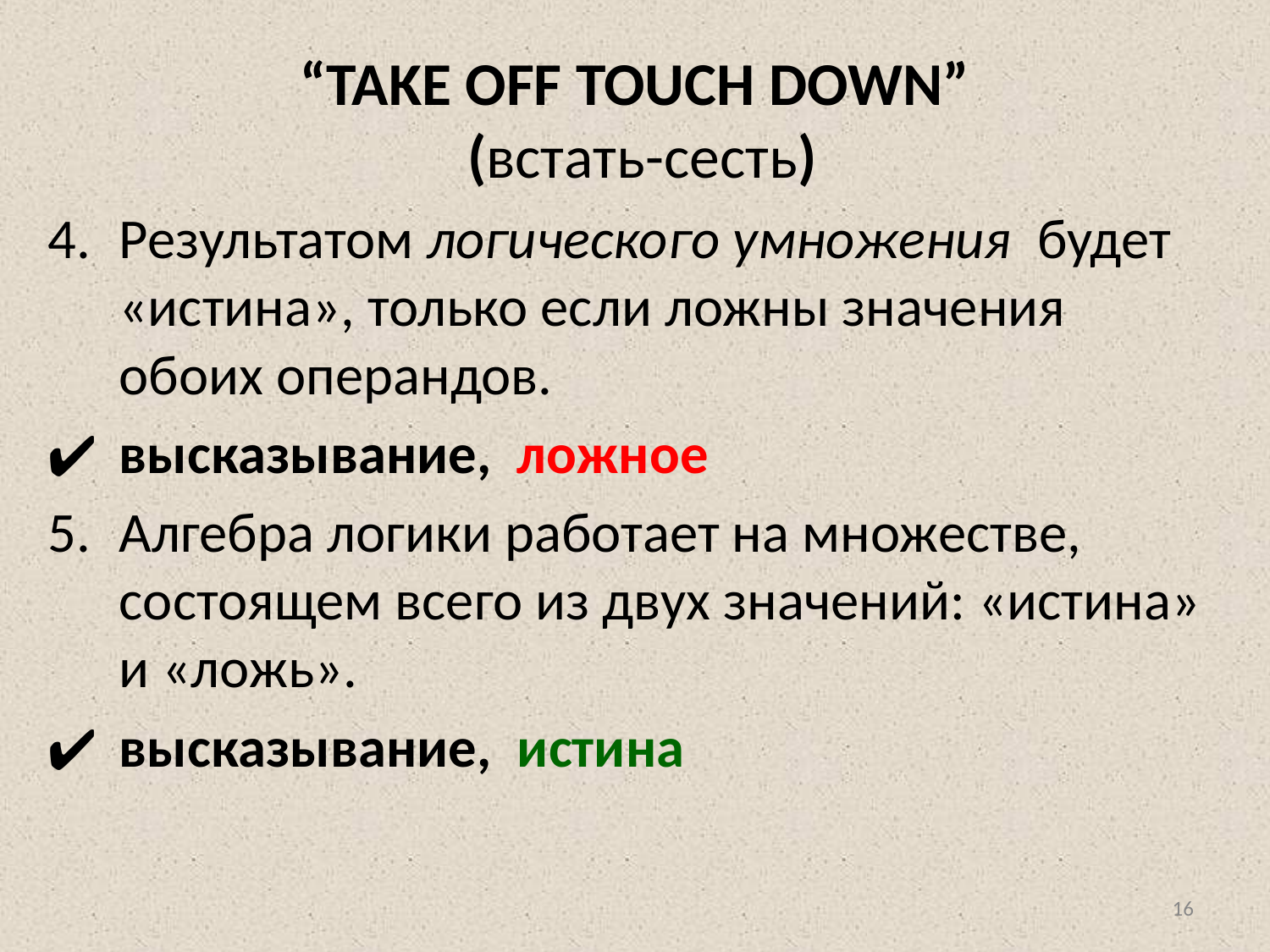

# “TAKE OFF TOUCH DOWN” (встать-сесть)
Результатом логического умножения  будет «истина», только если ложны значения обоих операндов.
высказывание,  ложное
Алгебра логики работает на множестве, состоящем всего из двух значений: «истина» и «ложь».
высказывание,  истина

16